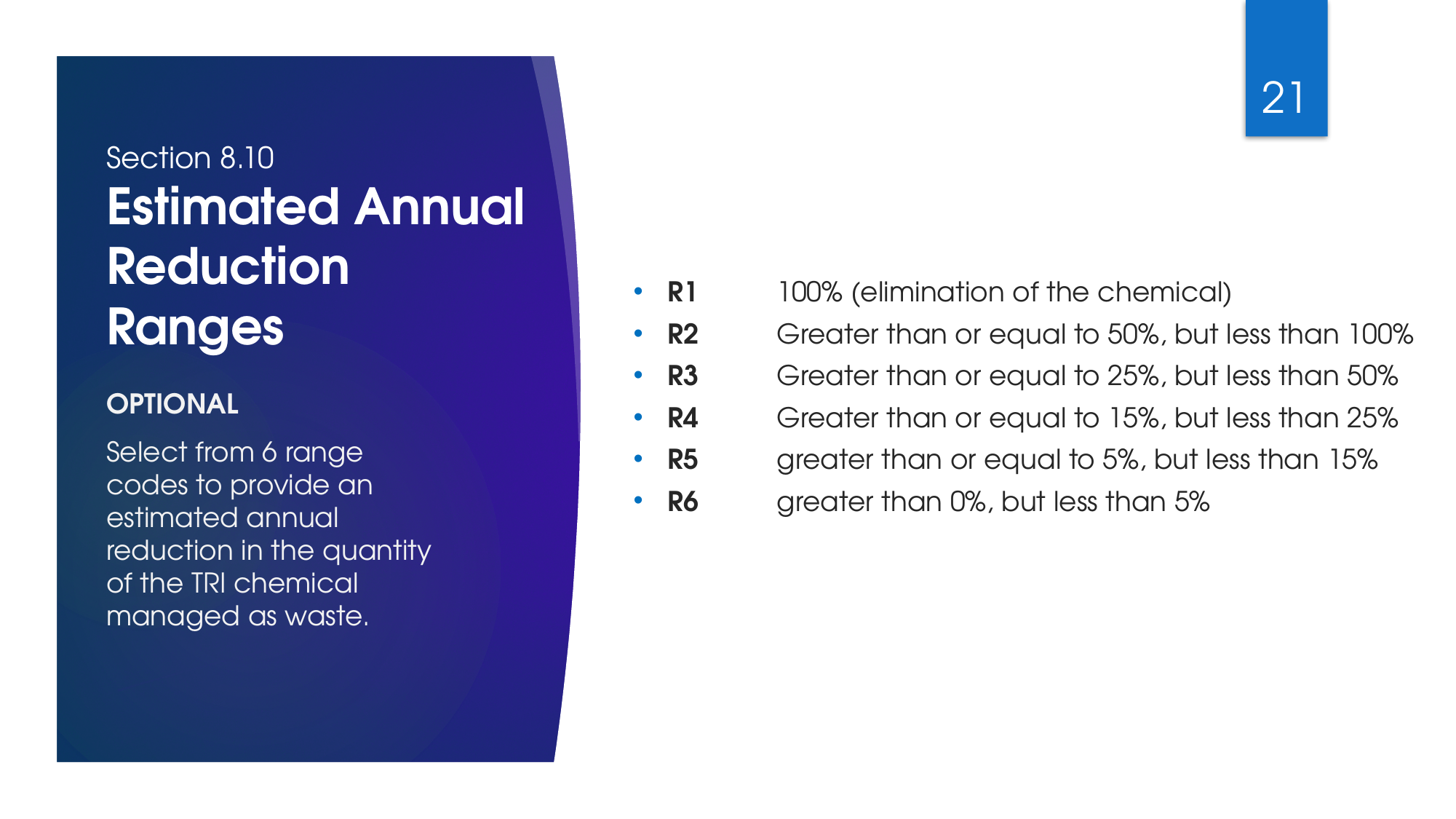

21
# Section 8.10 Estimated Annual Reduction Ranges
R1	100% (elimination of the chemical)
R2	Greater than or equal to 50%, but less than 100%
R3	Greater than or equal to 25%, but less than 50%
R4	Greater than or equal to 15%, but less than 25%
R5	greater than or equal to 5%, but less than 15%
R6	greater than 0%, but less than 5%
OPTIONAL
Select from 6 range codes to provide an estimated annual reduction in the quantity of the TRI chemical managed as waste.